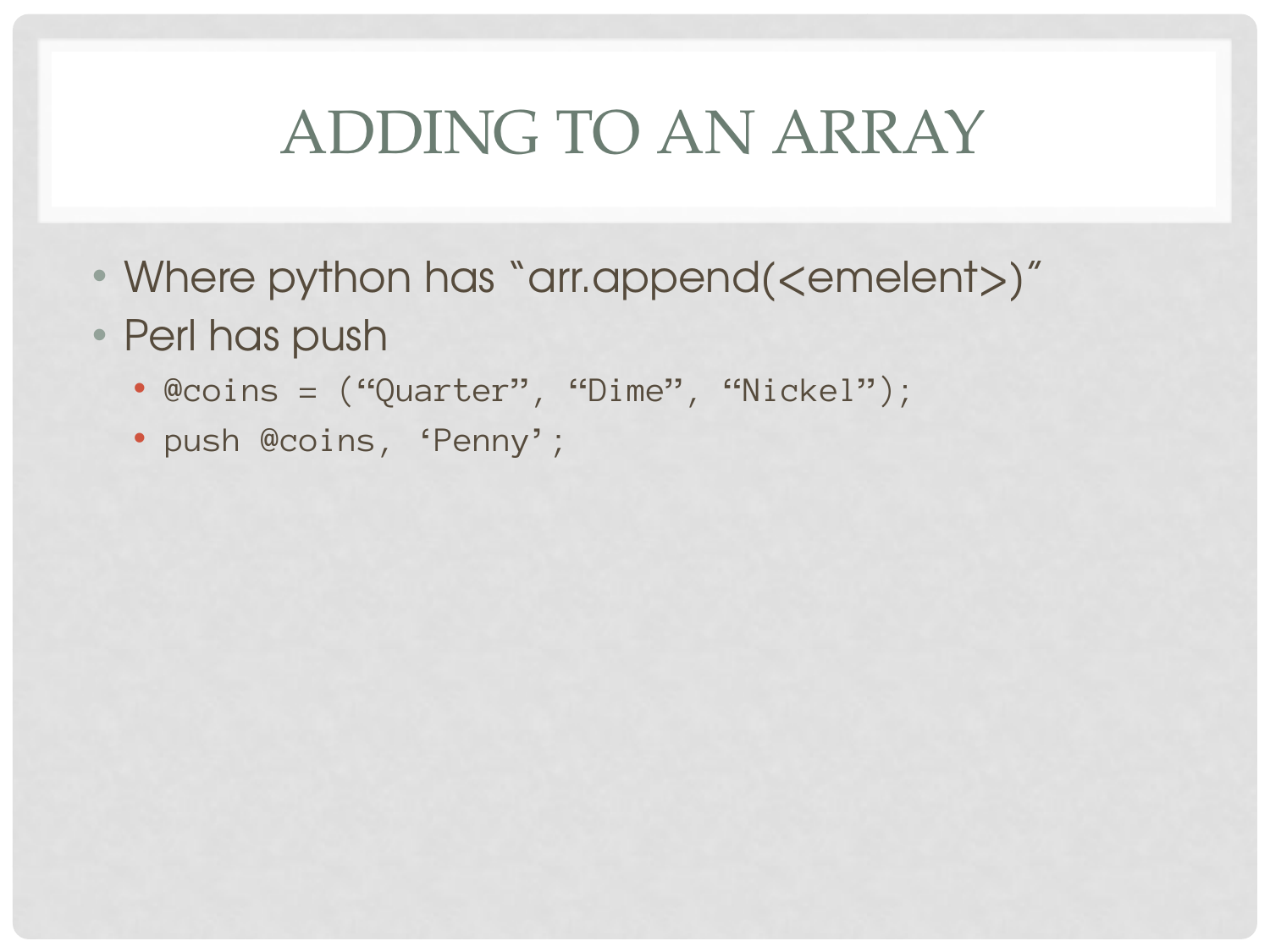

# Adding to an array
Where python has “arr.append(<emelent>)”
Perl has push
@coins = (“Quarter”, “Dime”, “Nickel”);
push @coins, ‘Penny’;